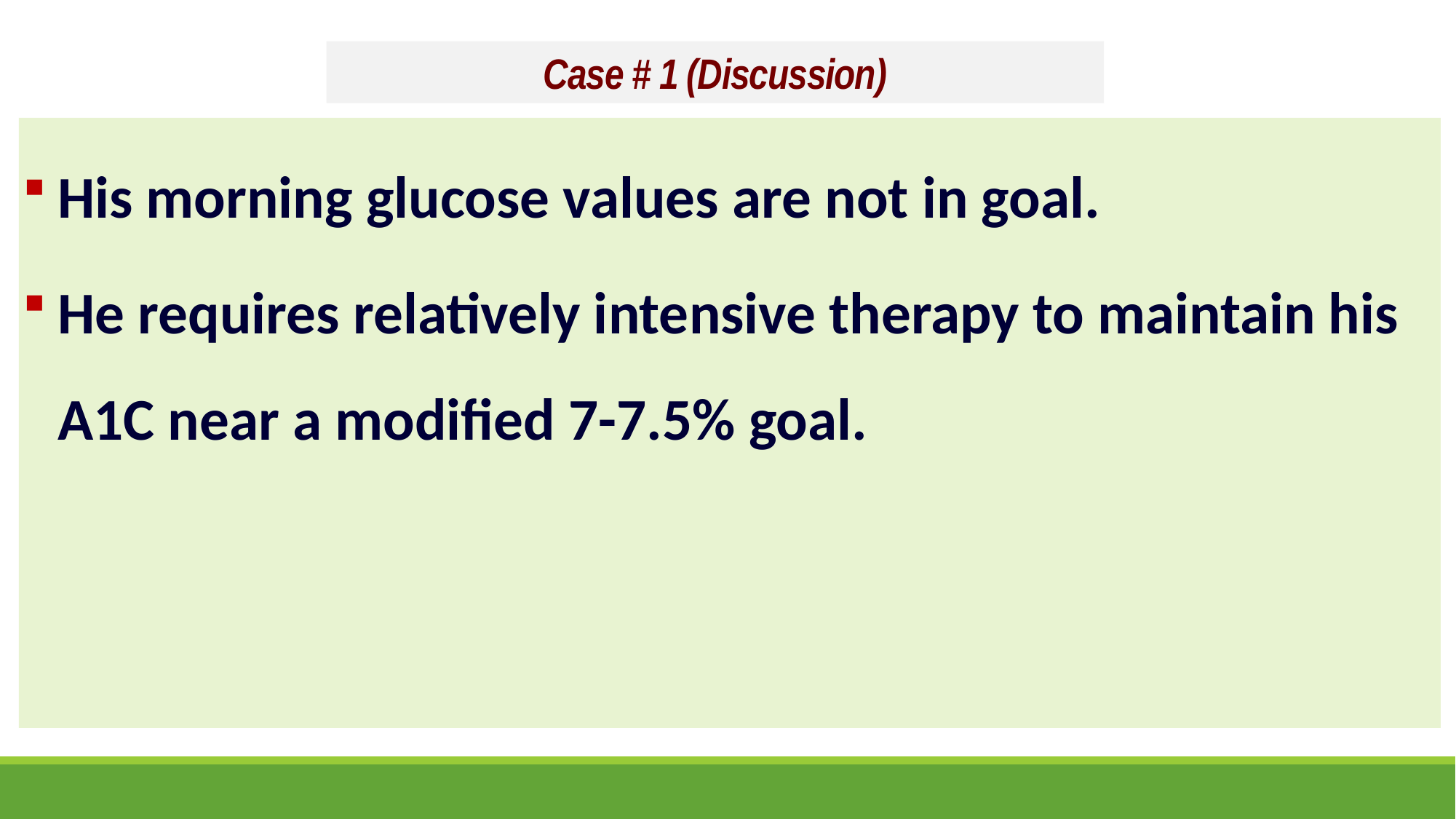

# Case # 1 (Discussion)
His morning glucose values are not in goal.
He requires relatively intensive therapy to maintain his A1C near a modified 7-7.5% goal.